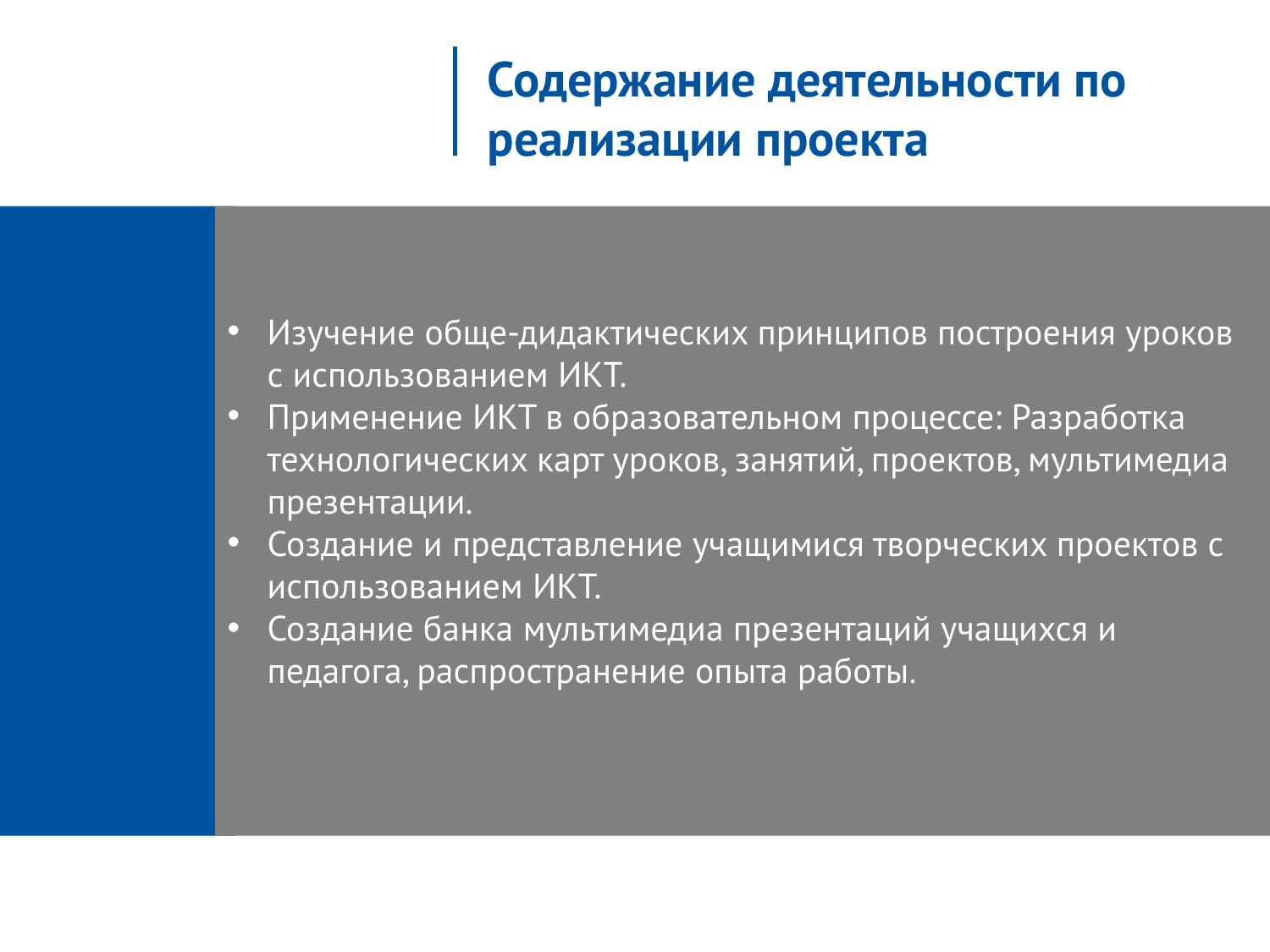

Содержание деятельности по реализации проекта

Изучение обще-дидактических принципов построения уроков с использованием ИКТ.
Применение ИКТ в образовательном процессе: Разработка технологических карт уроков, занятий, проектов, мультимедиа презентации.
Создание и представление учащимися творческих проектов с использованием ИКТ.
Создание банка мультимедиа презентаций учащихся и педагога, распространение опыта работы.